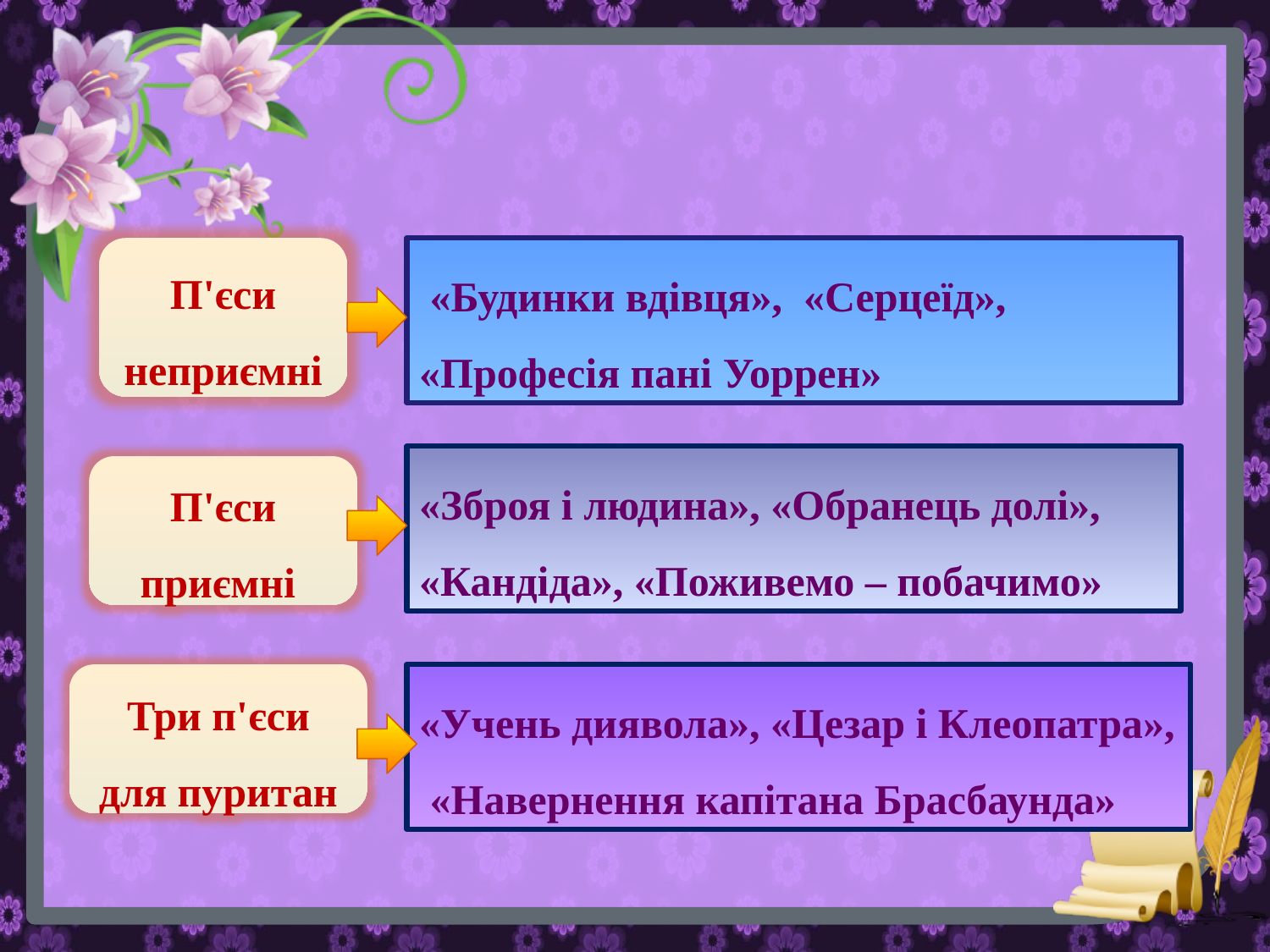

П'єси неприємні
 «Будинки вдівця»,  «Серцеїд», «Професія пані Уоррен»

«Зброя і людина», «Обранець долі», «Кандіда», «Поживемо – побачимо»
П'єси приємні

Три п'єси для пуритан
«Учень диявола», «Цезар і Клеопатра»,  «Навернення капітана Брасбаунда»